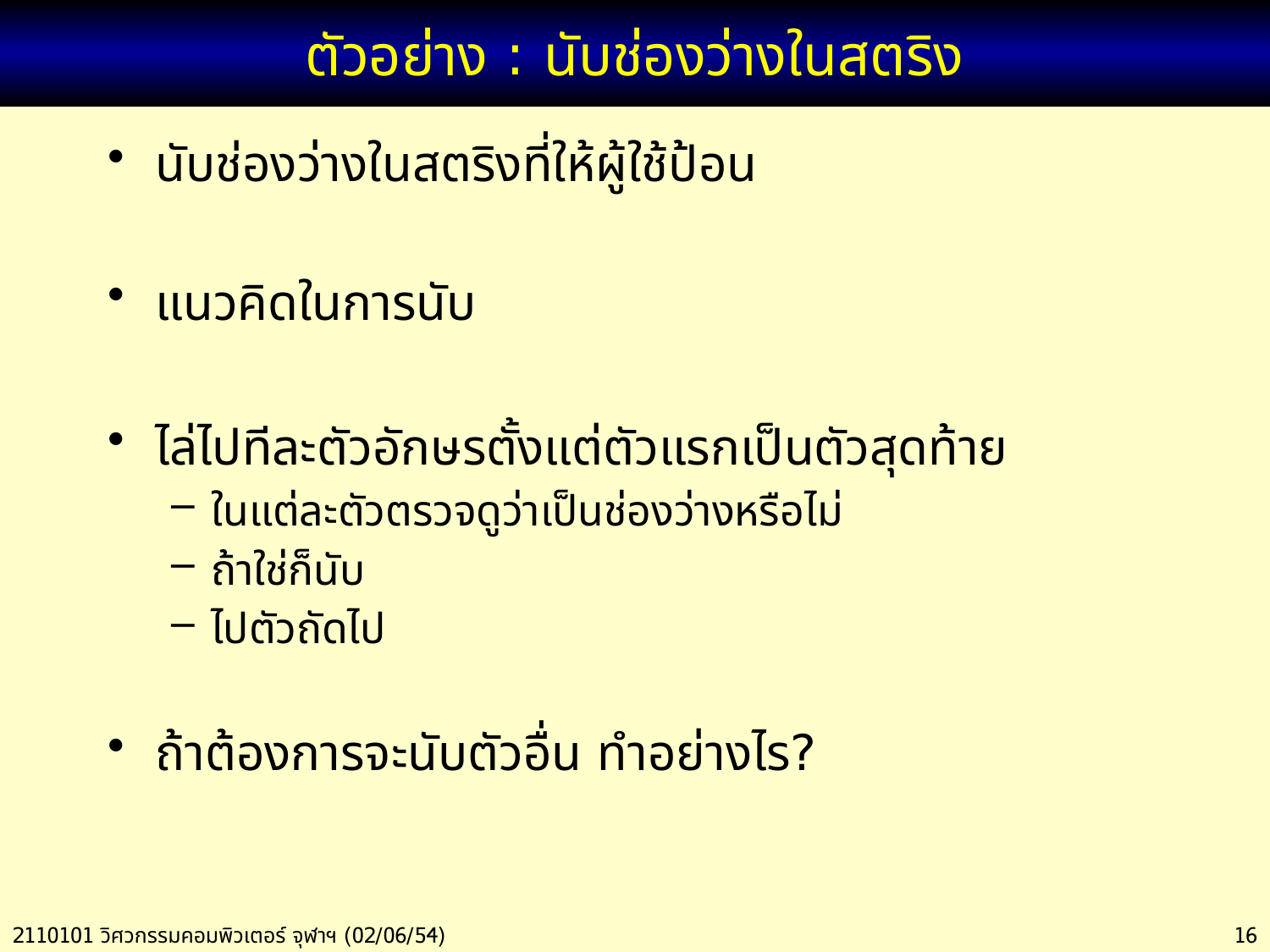

# ตัวอย่าง : นับช่องว่างในสตริง
นับช่องว่างในสตริงที่ให้ผู้ใช้ป้อน

แนวคิดในการนับ

ไล่ไปทีละตัวอักษรตั้งแต่ตัวแรกเป็นตัวสุดท้าย
ในแต่ละตัวตรวจดูว่าเป็นช่องว่างหรือไม่
ถ้าใช่ก็นับ
ไปตัวถัดไป

ถ้าต้องการจะนับตัวอื่น ทำอย่างไร?